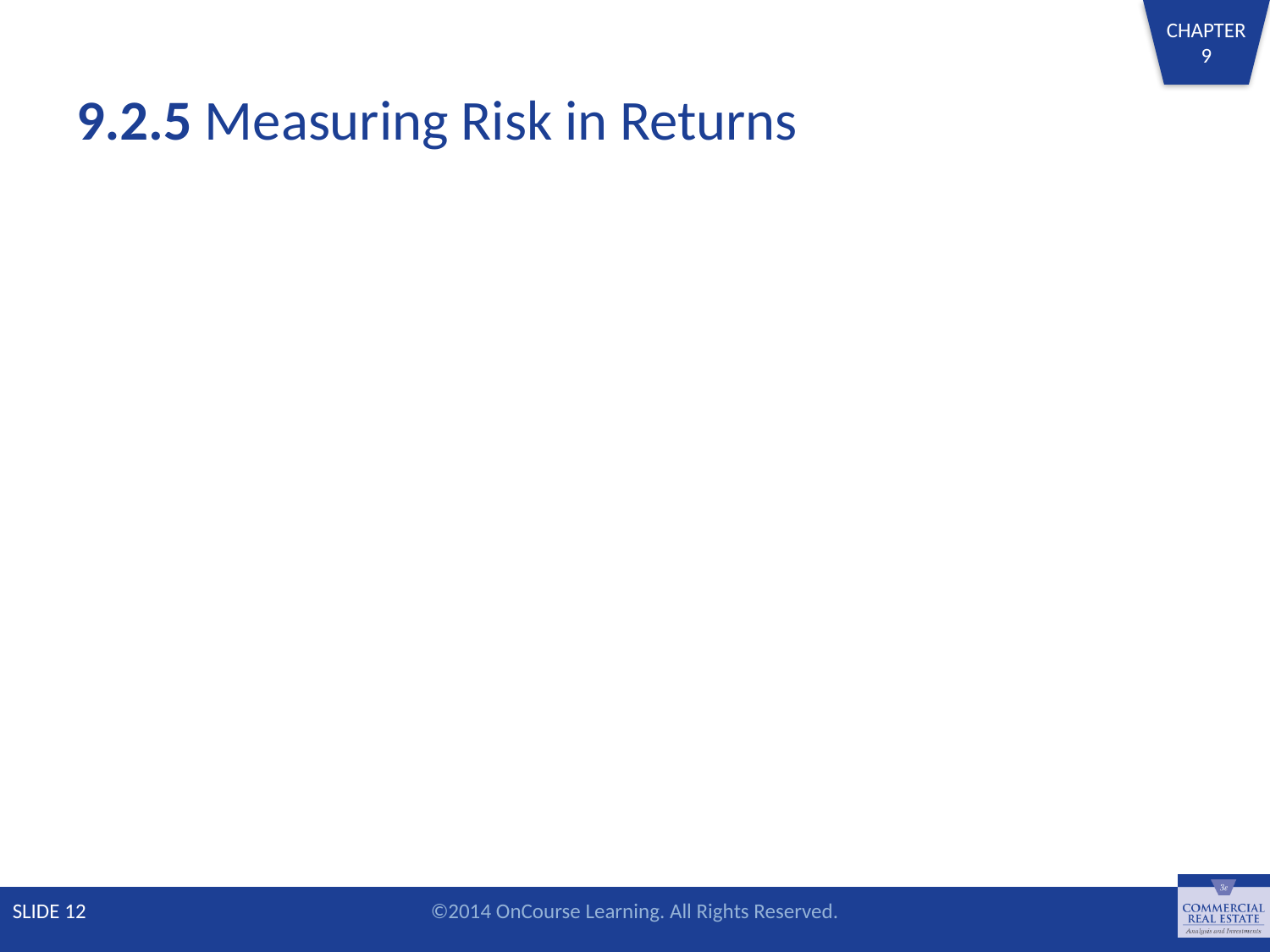

# 9.2.5 Measuring Risk in Returns

SLIDE 12